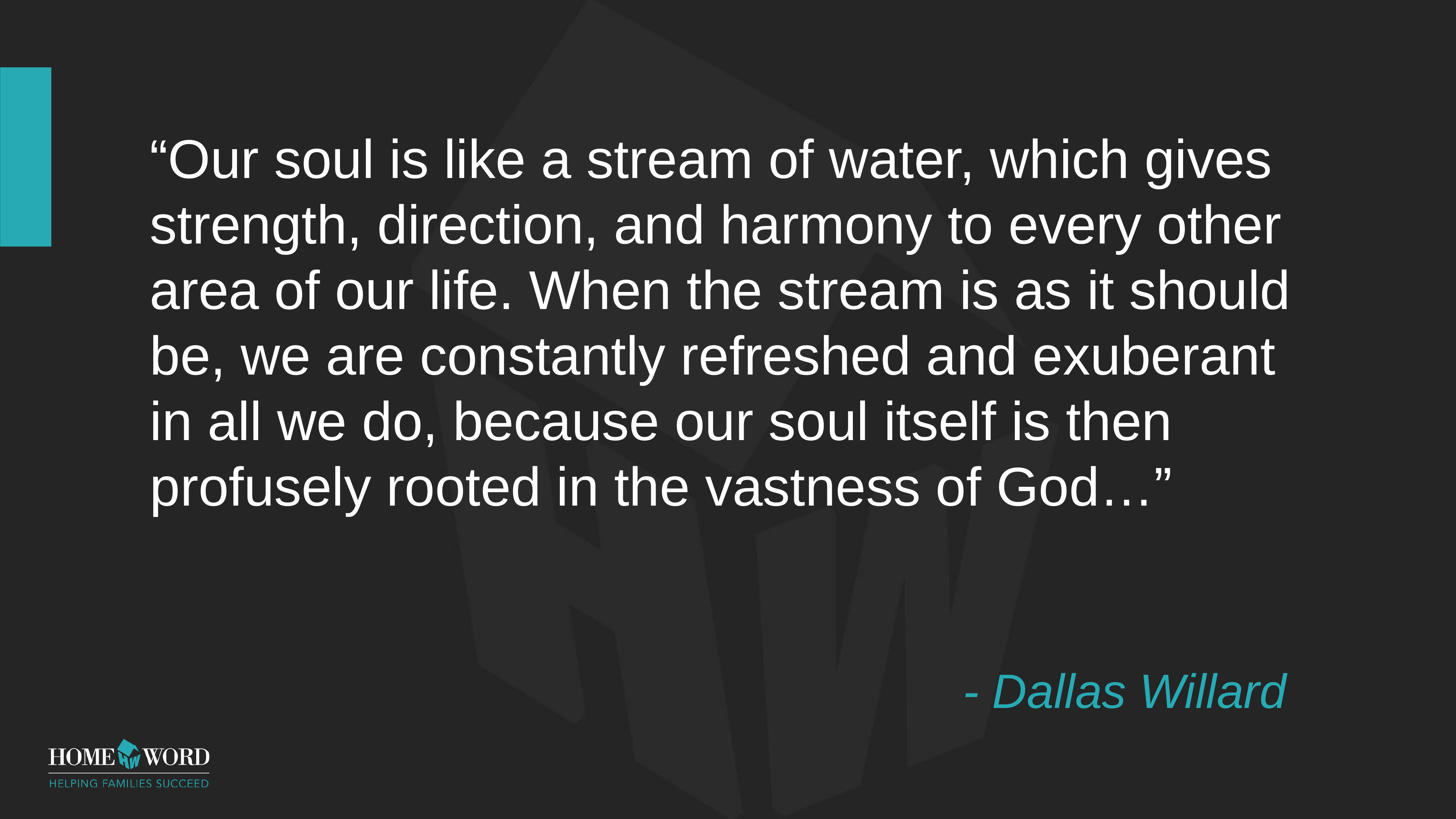

# “Our soul is like a stream of water, which gives strength, direction, and harmony to every other area of our life. When the stream is as it should be, we are constantly refreshed and exuberant in all we do, because our soul itself is then profusely rooted in the vastness of God…”
- Dallas Willard